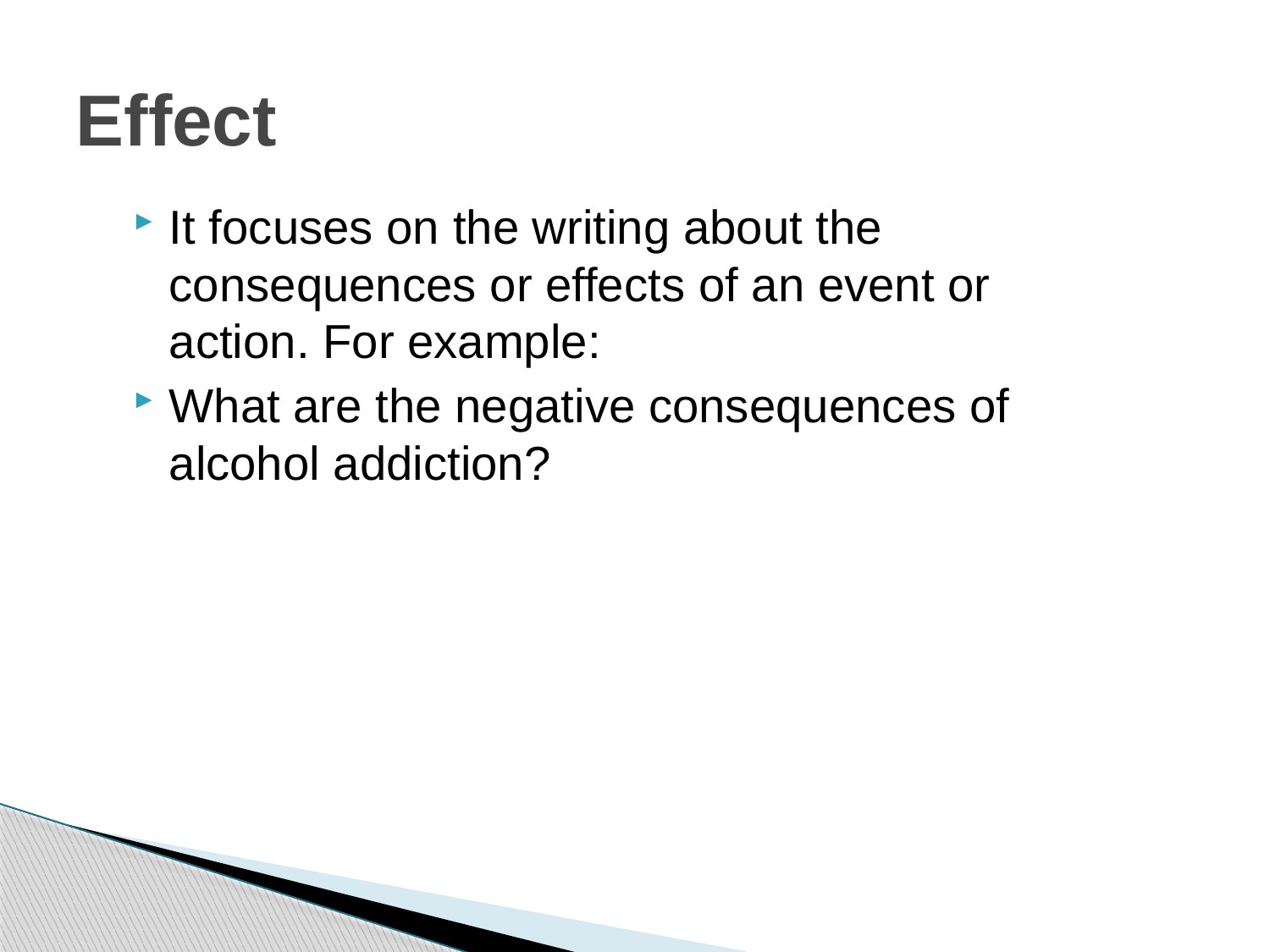

# Effect
It focuses on the writing about the consequences or effects of an event or action. For example:
What are the negative consequences of alcohol addiction?